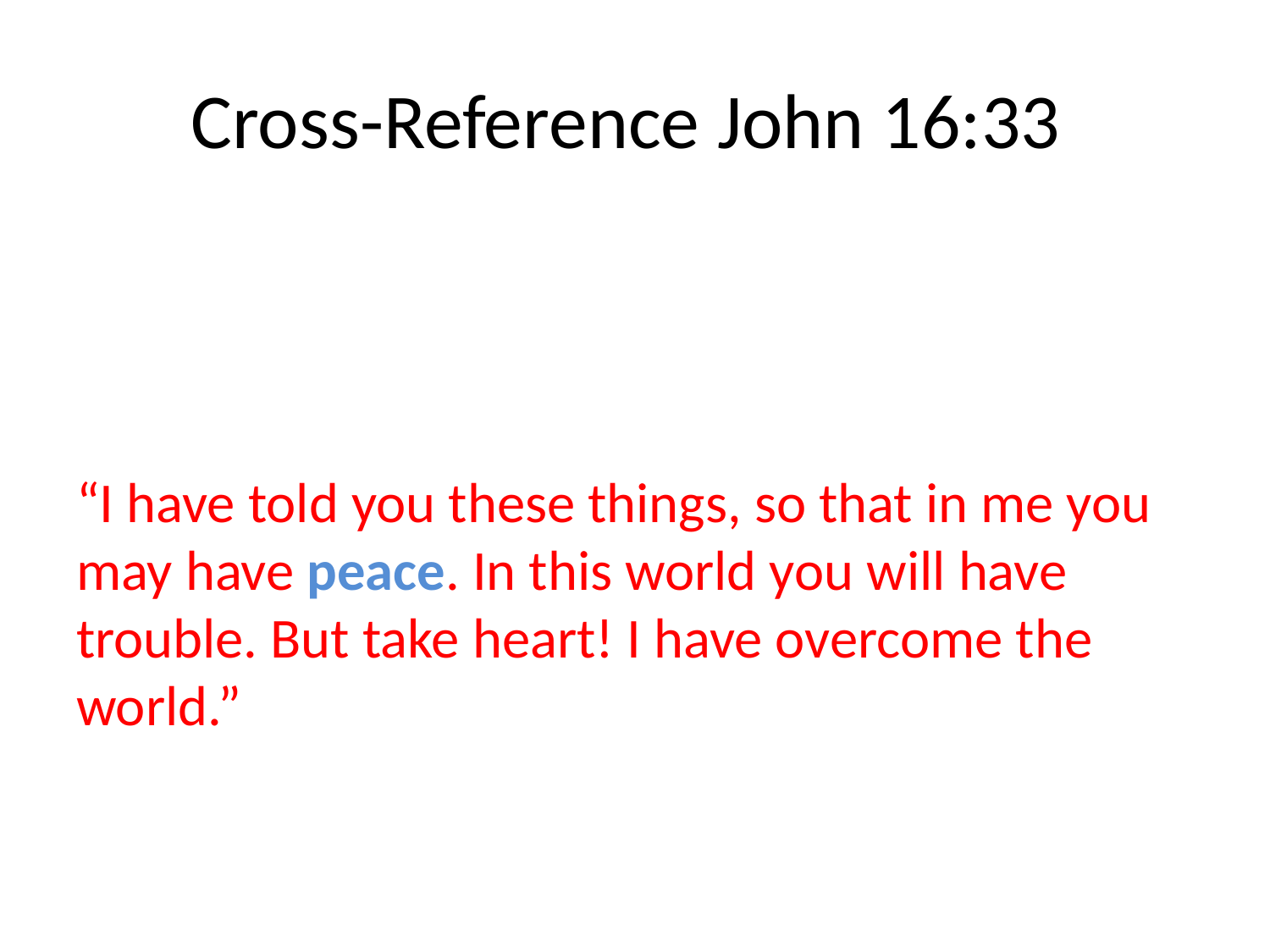

# Cross-Reference John 16:33

“I have told you these things, so that in me you may have peace. In this world you will have trouble. But take heart! I have overcome the world.”